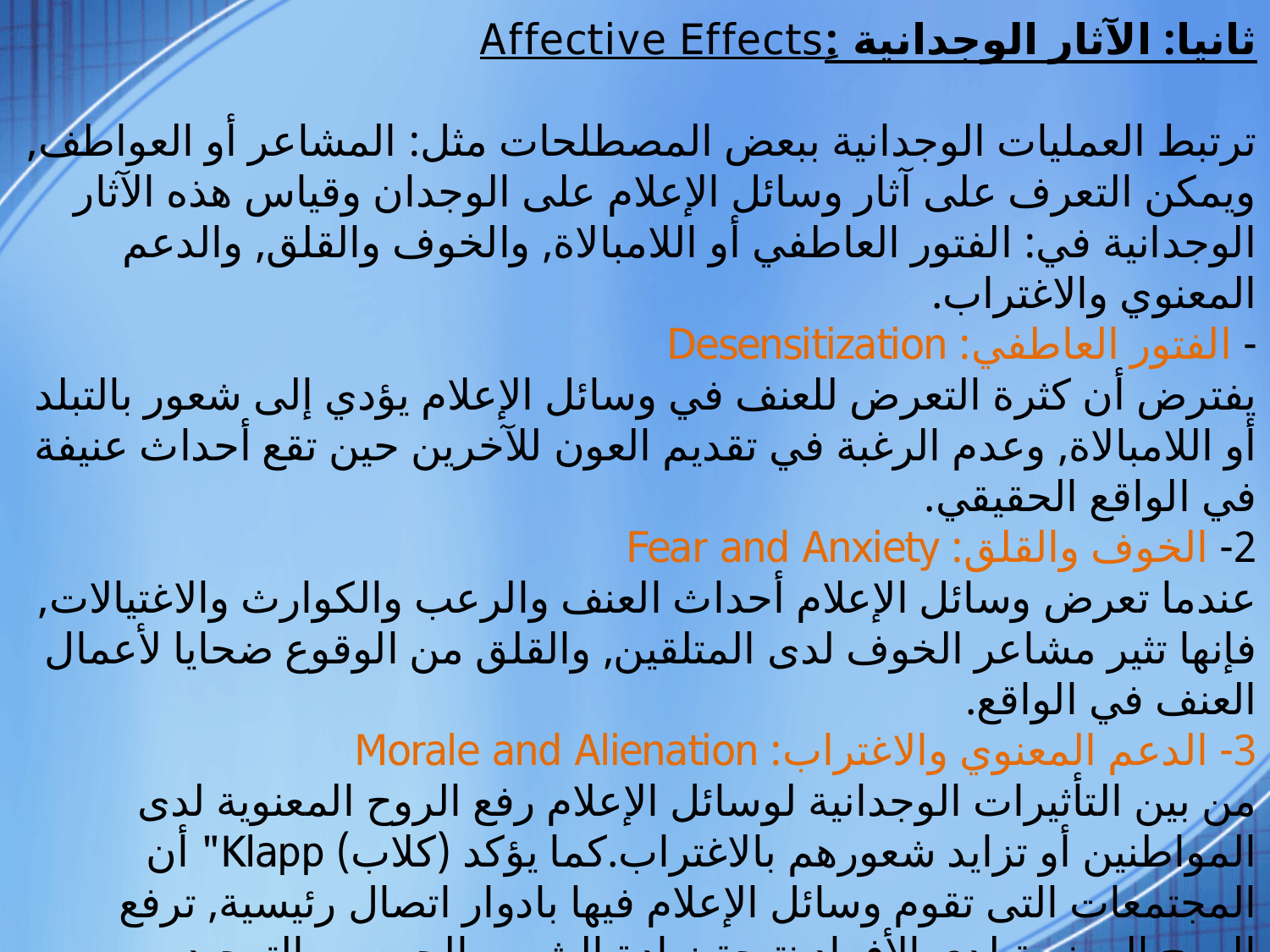

ثانيا: الآثار الوجدانية: ِAffective Effects
ترتبط العمليات الوجدانية ببعض المصطلحات مثل: المشاعر أو العواطف, ويمكن التعرف على آثار وسائل الإعلام على الوجدان وقياس هذه الآثار الوجدانية في: الفتور العاطفي أو اللامبالاة, والخوف والقلق, والدعم المعنوي والاغتراب.
- الفتور العاطفي: Desensitization
يفترض أن كثرة التعرض للعنف في وسائل الإعلام يؤدي إلى شعور بالتبلد أو اللامبالاة, وعدم الرغبة في تقديم العون للآخرين حين تقع أحداث عنيفة في الواقع الحقيقي.
2- الخوف والقلق: Fear and Anxiety
عندما تعرض وسائل الإعلام أحداث العنف والرعب والكوارث والاغتيالات, فإنها تثير مشاعر الخوف لدى المتلقين, والقلق من الوقوع ضحايا لأعمال العنف في الواقع.
3- الدعم المعنوي والاغتراب: Morale and Alienation
من بين التأثيرات الوجدانية لوسائل الإعلام رفع الروح المعنوية لدى المواطنين أو تزايد شعورهم بالاغتراب.كما يؤكد (كلاب) Klapp" أن المجتمعات التى تقوم وسائل الإعلام فيها بادوار اتصال رئيسية, ترفع الروح المعنوية لدى الأفراد نتيجة زيادة الشعور الجمعي والتوحيد والاندماج, وخاصة إذا كانت وسائل الإعلام تقوم فيها بأدوار اتصال رئيسية, لرفع الروح المعنوية لدى الأفراد نتيجة زيادة الشعور الجمعي والتوحيد والاندماج.